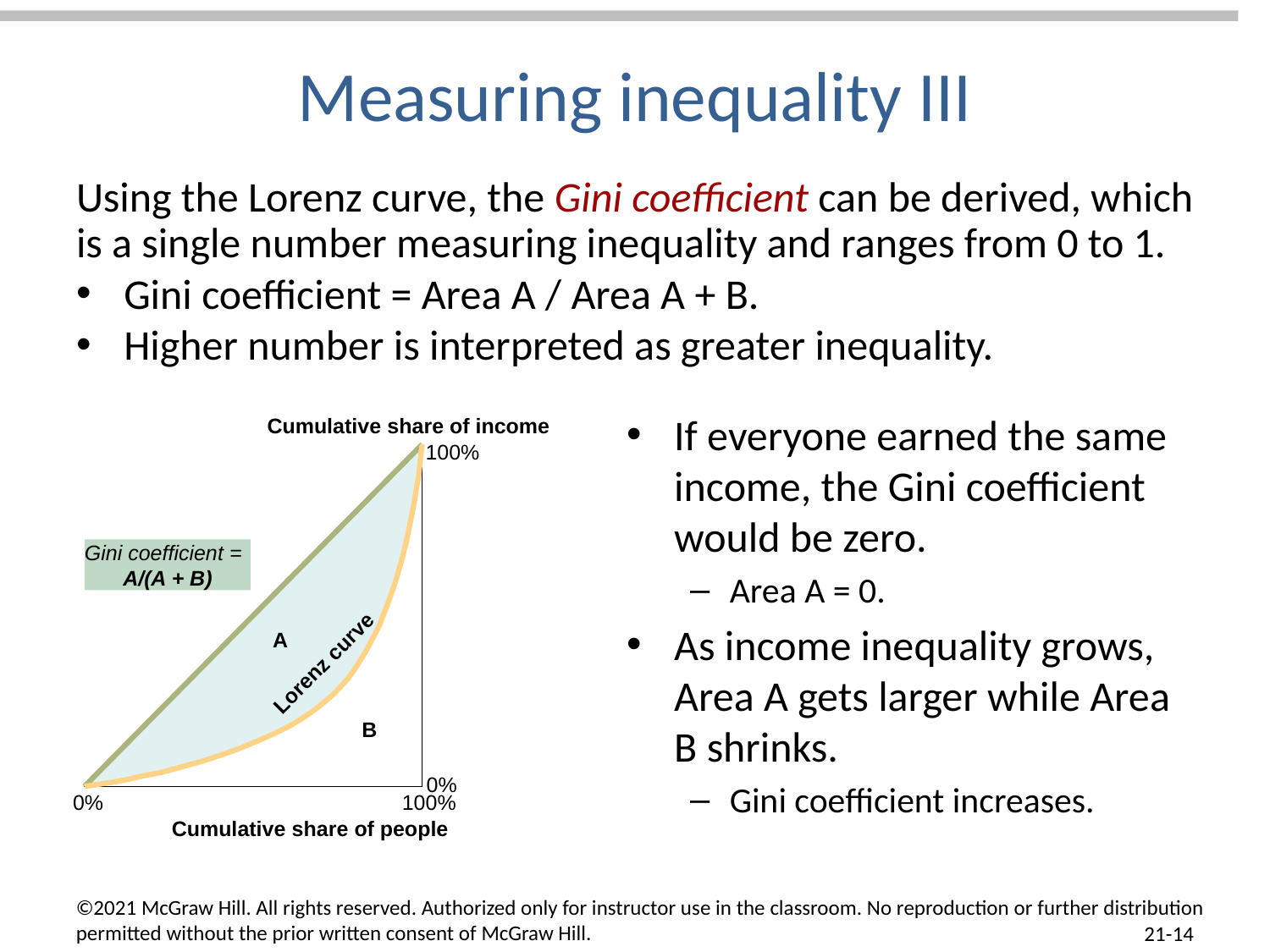

# Measuring inequality III
Using the Lorenz curve, the Gini coefficient can be derived, which is a single number measuring inequality and ranges from 0 to 1.
Gini coefficient = Area A / Area A + B.
Higher number is interpreted as greater inequality.

If everyone earned the same income, the Gini coefficient would be zero.
Area A = 0.
As income inequality grows, Area A gets larger while Area B shrinks.
Gini coefficient increases.
Cumulative share of income
100%

0%

0%
100%
Cumulative share of people
Gini coefficient =
A/(A + B)
A
Lorenz curve
B